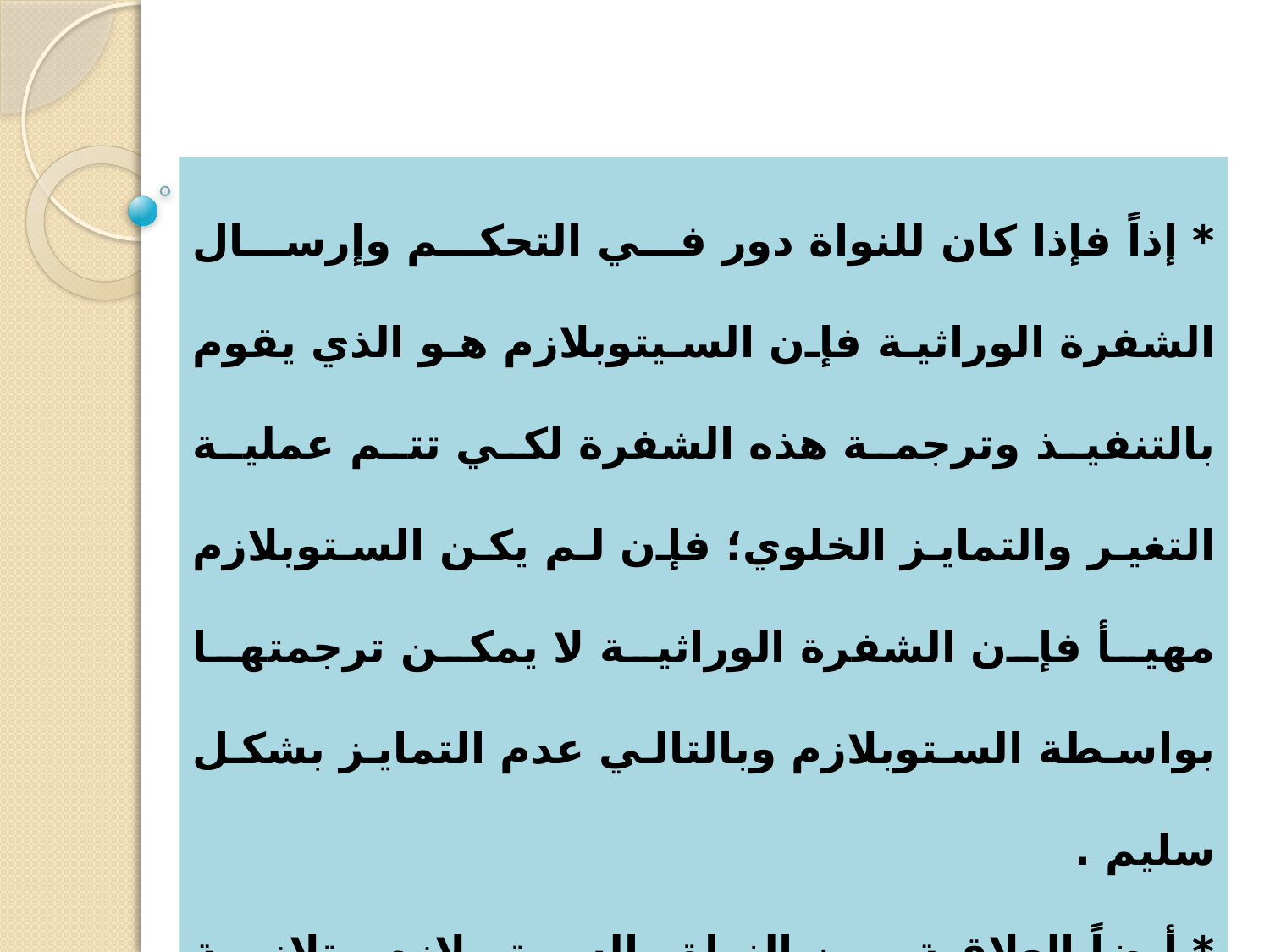

* إذاً فإذا كان للنواة دور في التحكم وإرسال الشفرة الوراثية فإن السيتوبلازم هو الذي يقوم بالتنفيذ وترجمة هذه الشفرة لكي تتم عملية التغير والتمايز الخلوي؛ فإن لم يكن الستوبلازم مهيأ فإن الشفرة الوراثية لا يمكن ترجمتها بواسطة الستوبلازم وبالتالي عدم التمايز بشكل سليم .
* أيضاً العلاقة بين النواة والسيتوبلازم متلازمة لعملية التمايز الخلوي والجنيني.